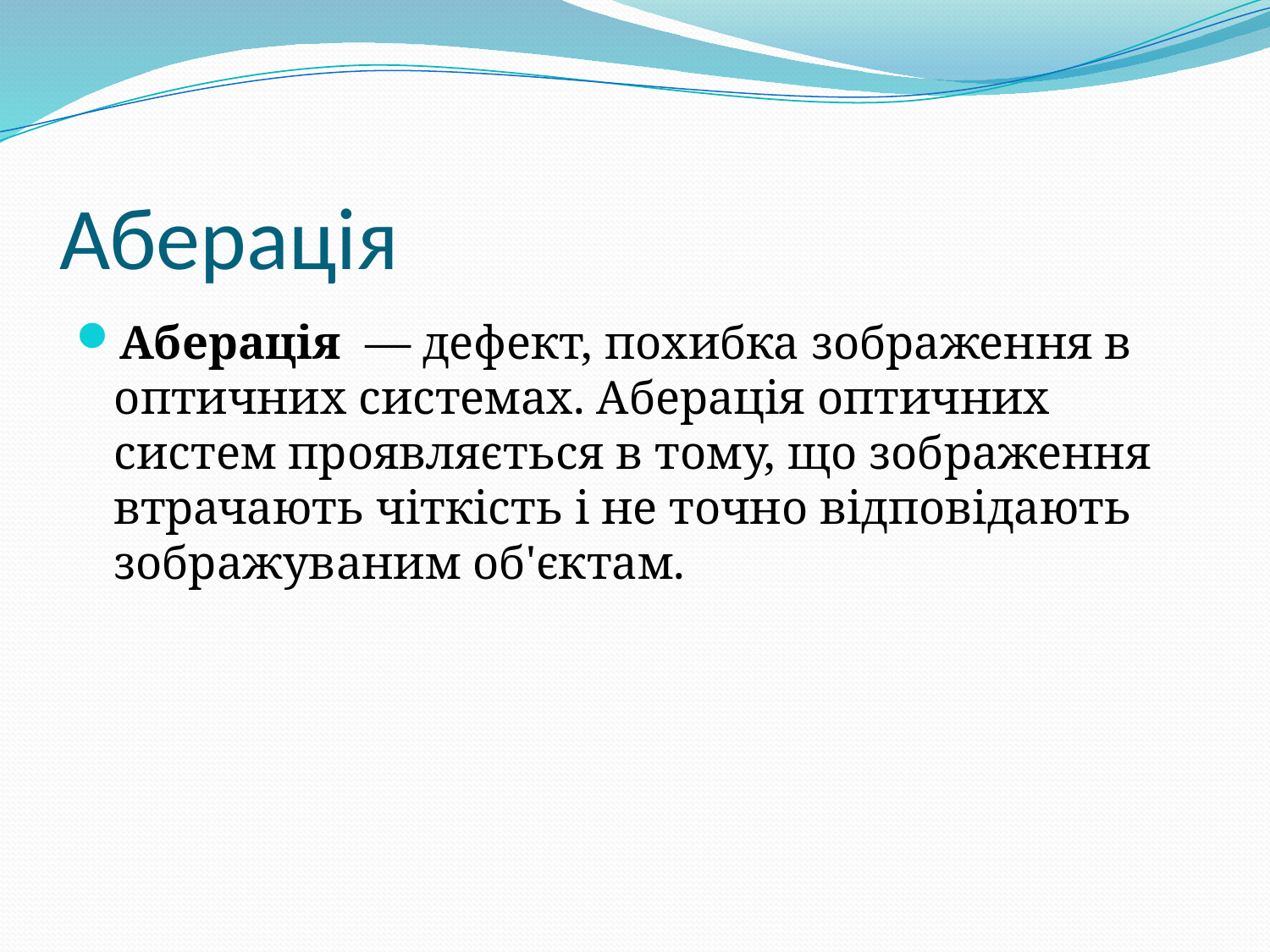

# Аберація
Аберація  — дефект, похибка зображення в оптичних системах. Аберація оптичних систем проявляється в тому, що зображення втрачають чіткість і не точно відповідають зображуваним об'єктам.